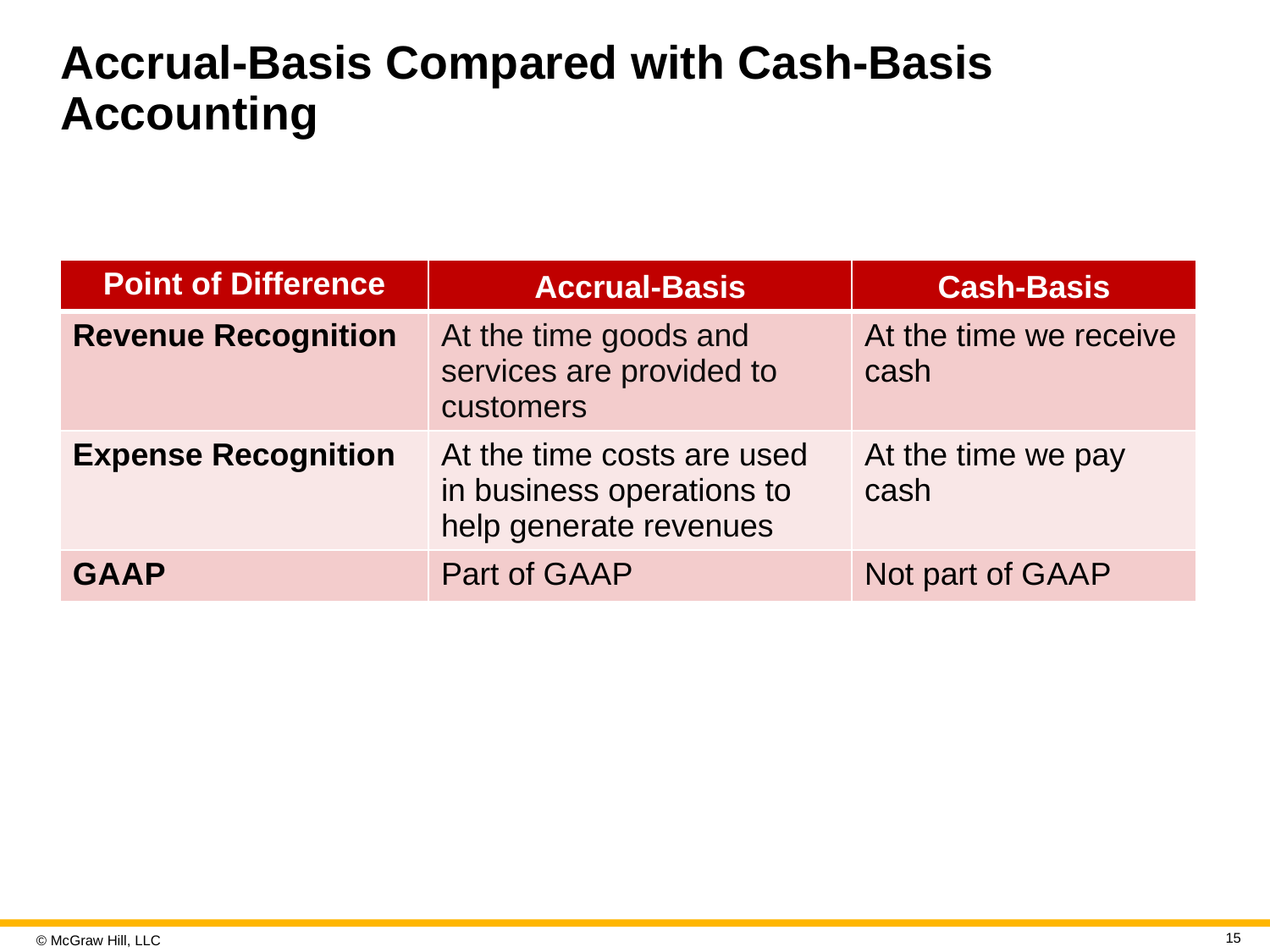

# Accrual-Basis Compared with Cash-Basis Accounting
| Point of Difference | Accrual-Basis | Cash-Basis |
| --- | --- | --- |
| Revenue Recognition | At the time goods and services are provided to customers | At the time we receive cash |
| Expense Recognition | At the time costs are used in business operations to help generate revenues | At the time we pay cash |
| G A A P | Part of G A A P | Not part of G A A P |
15